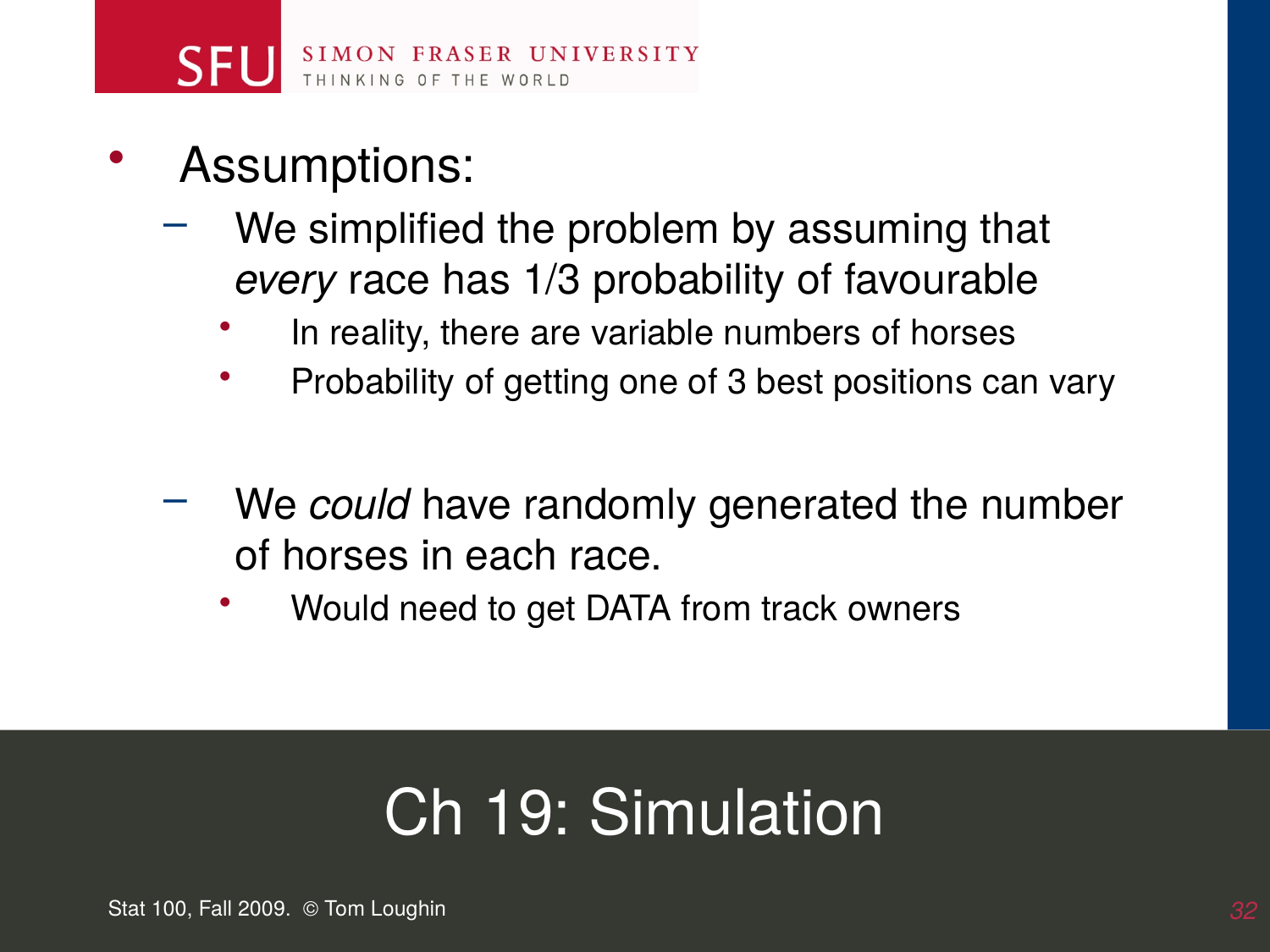

Assumptions:
We simplified the problem by assuming that every race has 1/3 probability of favourable
In reality, there are variable numbers of horses
Probability of getting one of 3 best positions can vary

We could have randomly generated the number of horses in each race.
Would need to get DATA from track owners

# Ch 19: Simulation
Stat 100, Fall 2009.  © Tom Loughin
32